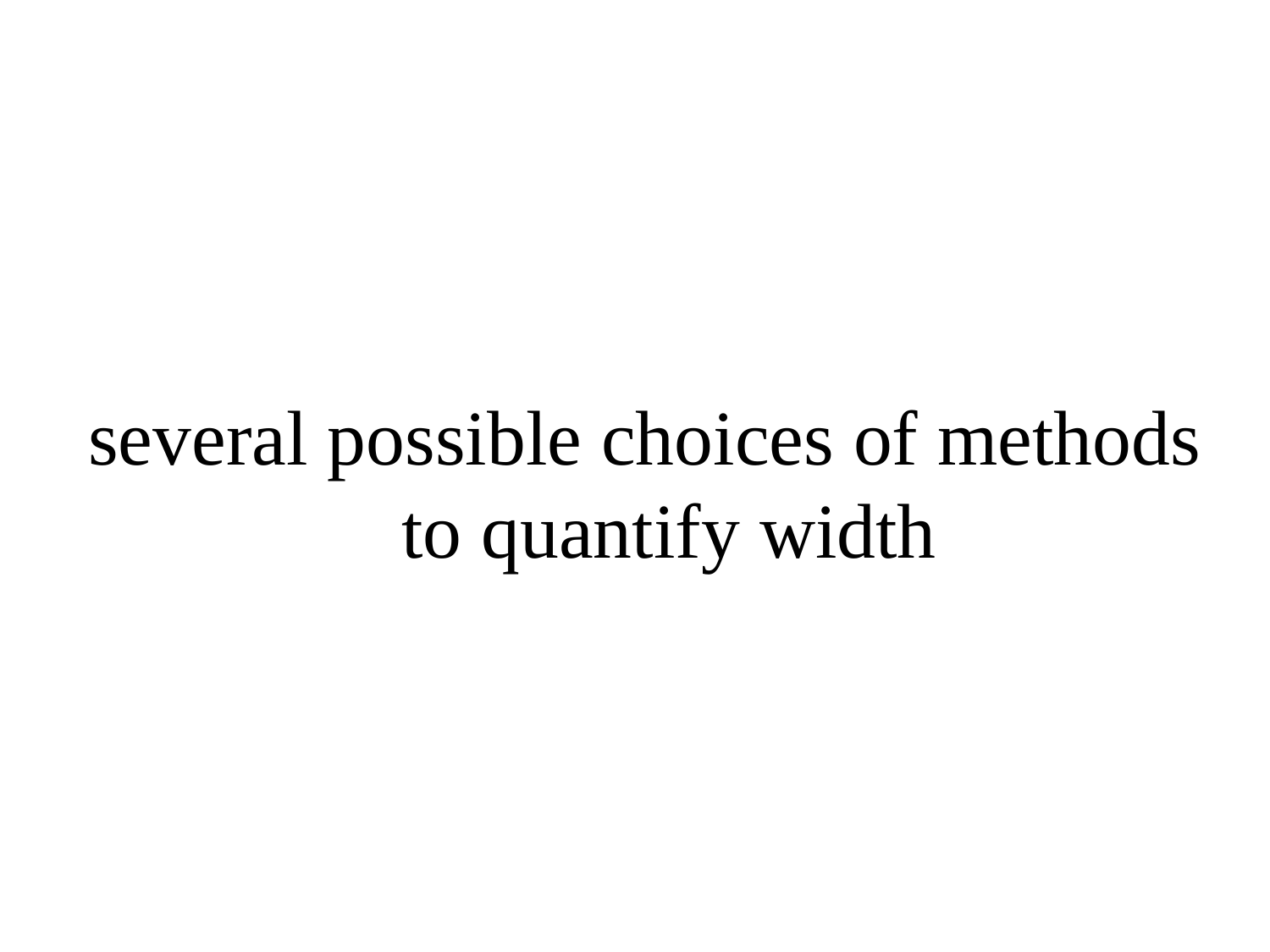

several possible choices of methods to quantify width